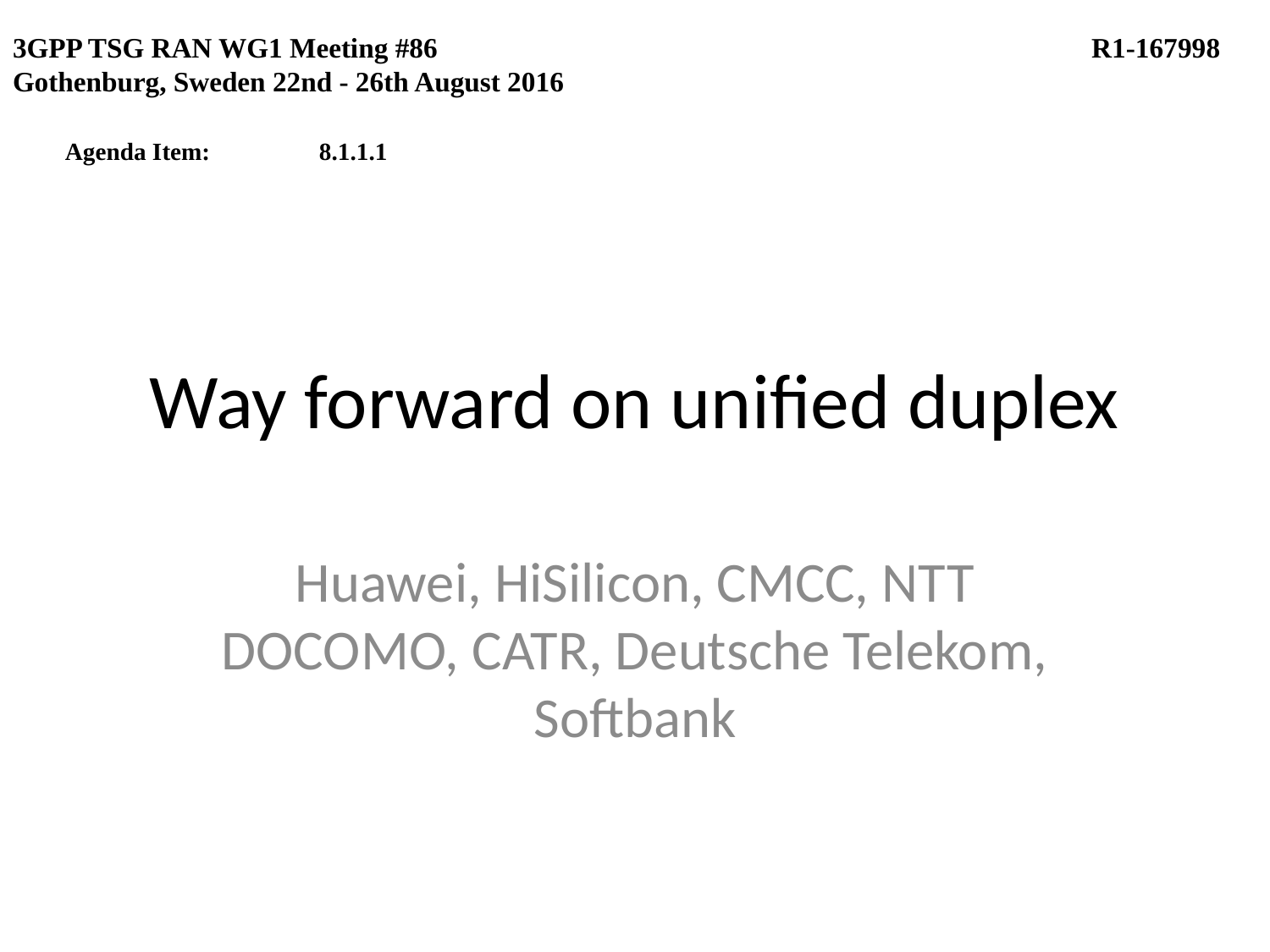

3GPP TSG RAN WG1 Meeting #86					         R1-167998
Gothenburg, Sweden 22nd - 26th August 2016

Agenda Item:	8.1.1.1

# Way forward on unified duplex
Huawei, HiSilicon, CMCC, NTT DOCOMO, CATR, Deutsche Telekom, Softbank